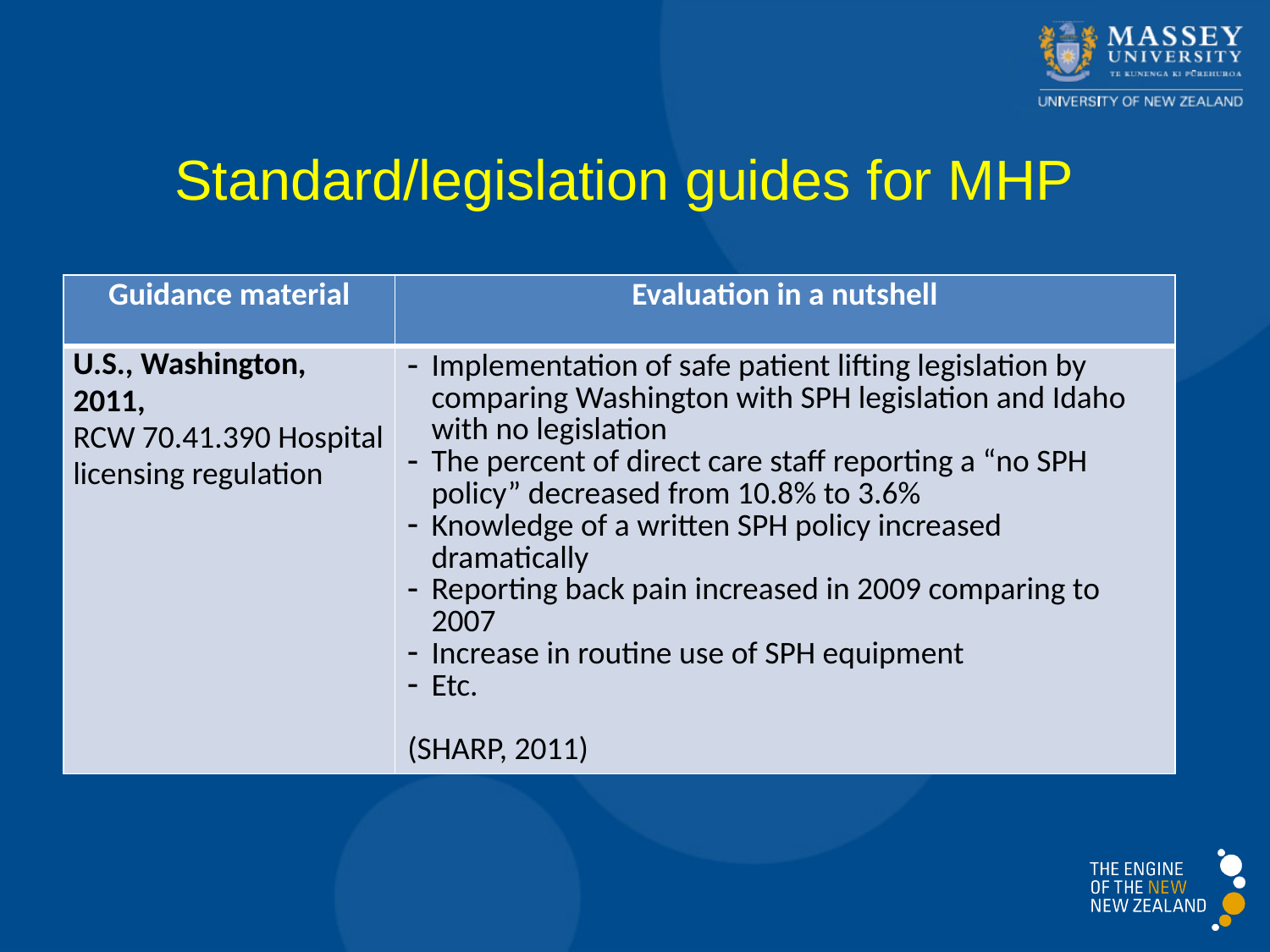

Standard/legislation guides for MHP

| Guidance material | Evaluation in a nutshell |
| --- | --- |
| U.S., Washington, 2011, RCW 70.41.390 Hospital licensing regulation | Implementation of safe patient lifting legislation by comparing Washington with SPH legislation and Idaho with no legislation The percent of direct care staff reporting a “no SPH policy” decreased from 10.8% to 3.6% Knowledge of a written SPH policy increased dramatically Reporting back pain increased in 2009 comparing to 2007 Increase in routine use of SPH equipment Etc. (SHARP, 2011) |